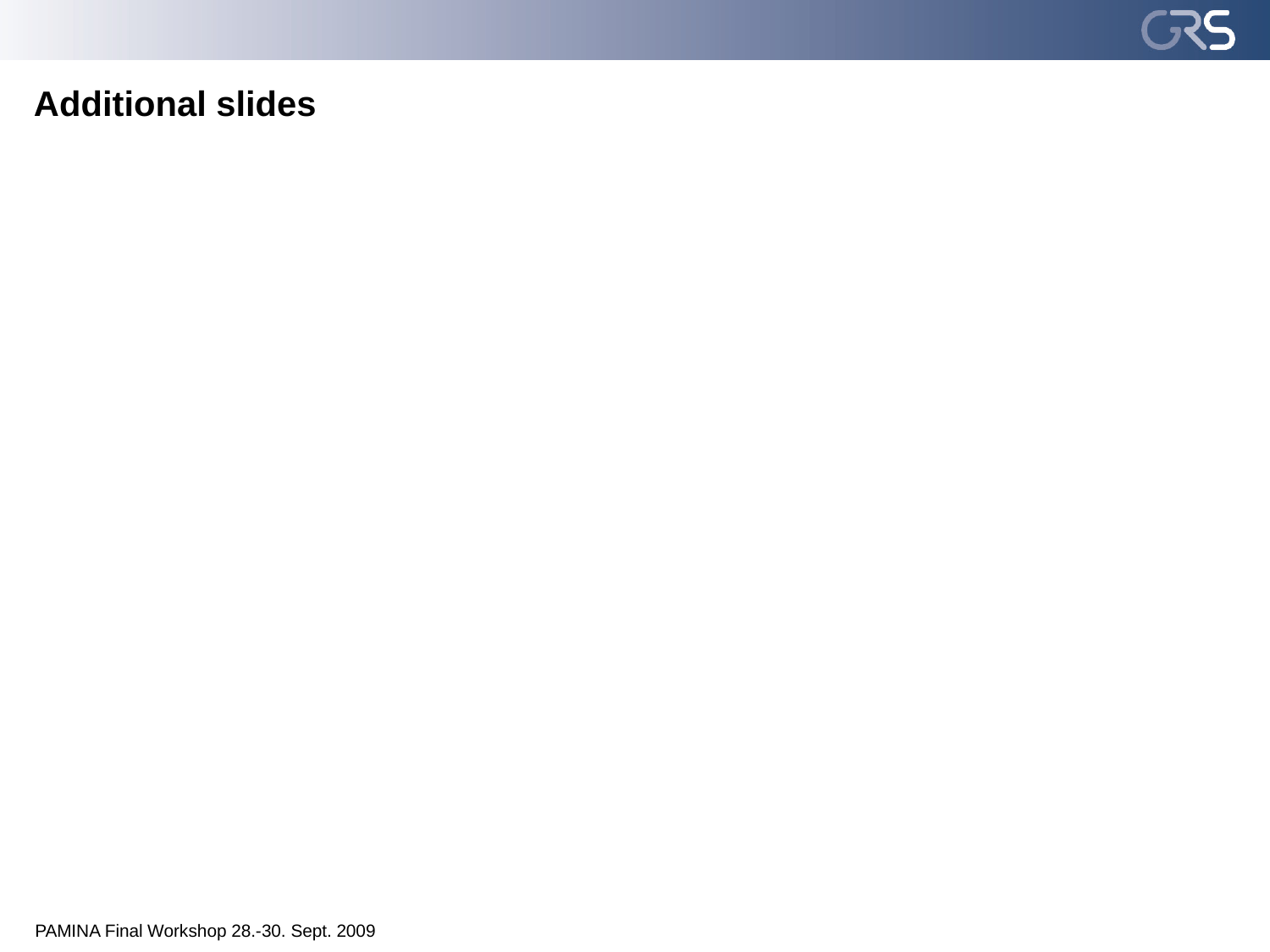

# Additional slides

PAMINA Final Workshop 28.-30. Sept. 2009